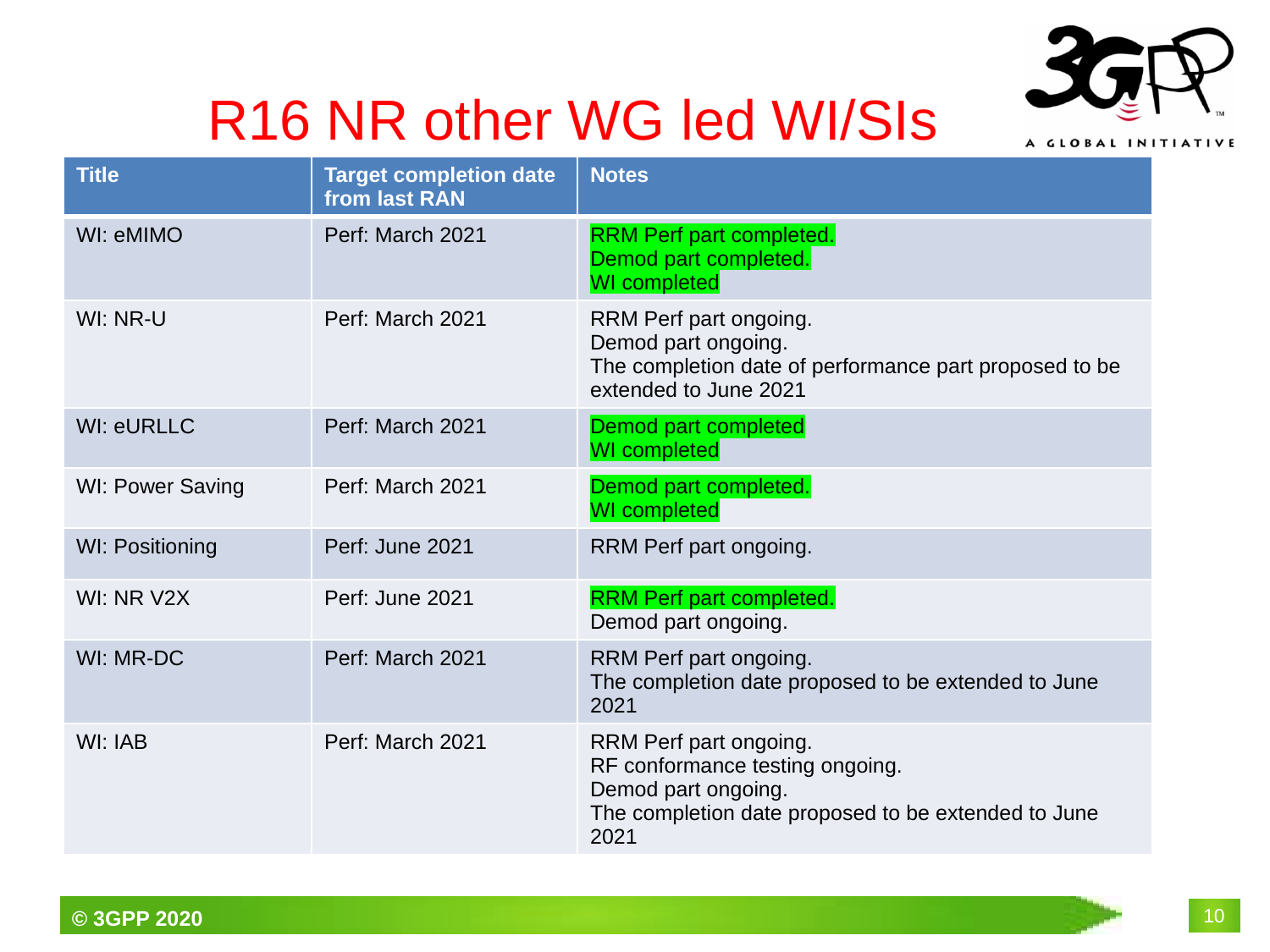

# R16 NR other WG led WI/SIs
| Title | Target completion date from last RAN | Notes |
| --- | --- | --- |
| WI: eMIMO | Perf: March 2021 | RRM Perf part completed. Demod part completed. WI completed |
| WI: NR-U | Perf: March 2021 | RRM Perf part ongoing. Demod part ongoing. The completion date of performance part proposed to be extended to June 2021 |
| WI: eURLLC | Perf: March 2021 | Demod part completed WI completed |
| WI: Power Saving | Perf: March 2021 | Demod part completed. WI completed |
| WI: Positioning | Perf: June 2021 | RRM Perf part ongoing. |
| WI: NR V2X | Perf: June 2021 | RRM Perf part completed. Demod part ongoing. |
| WI: MR-DC | Perf: March 2021 | RRM Perf part ongoing. The completion date proposed to be extended to June 2021 |
| WI: IAB | Perf: March 2021 | RRM Perf part ongoing. RF conformance testing ongoing. Demod part ongoing. The completion date proposed to be extended to June 2021 |
10